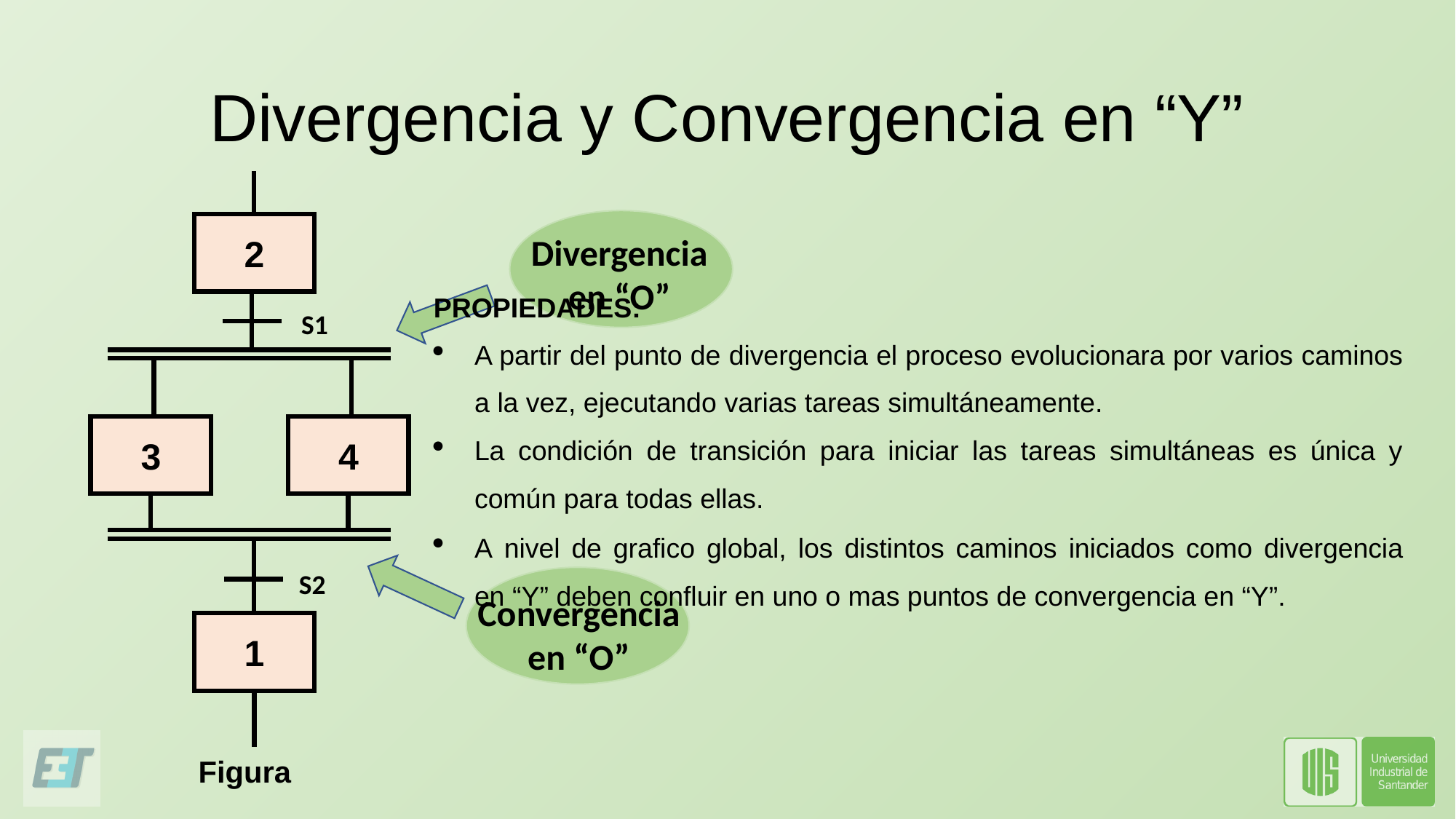

# Divergencia y Convergencia en “Y”
2
S1
3
4
S2
1
Figura

Divergencia en “O”

PROPIEDADES:
A partir del punto de divergencia el proceso evolucionara por varios caminos a la vez, ejecutando varias tareas simultáneamente.
La condición de transición para iniciar las tareas simultáneas es única y común para todas ellas.
A nivel de grafico global, los distintos caminos iniciados como divergencia en “Y” deben confluir en uno o mas puntos de convergencia en “Y”.

Convergencia en “O”